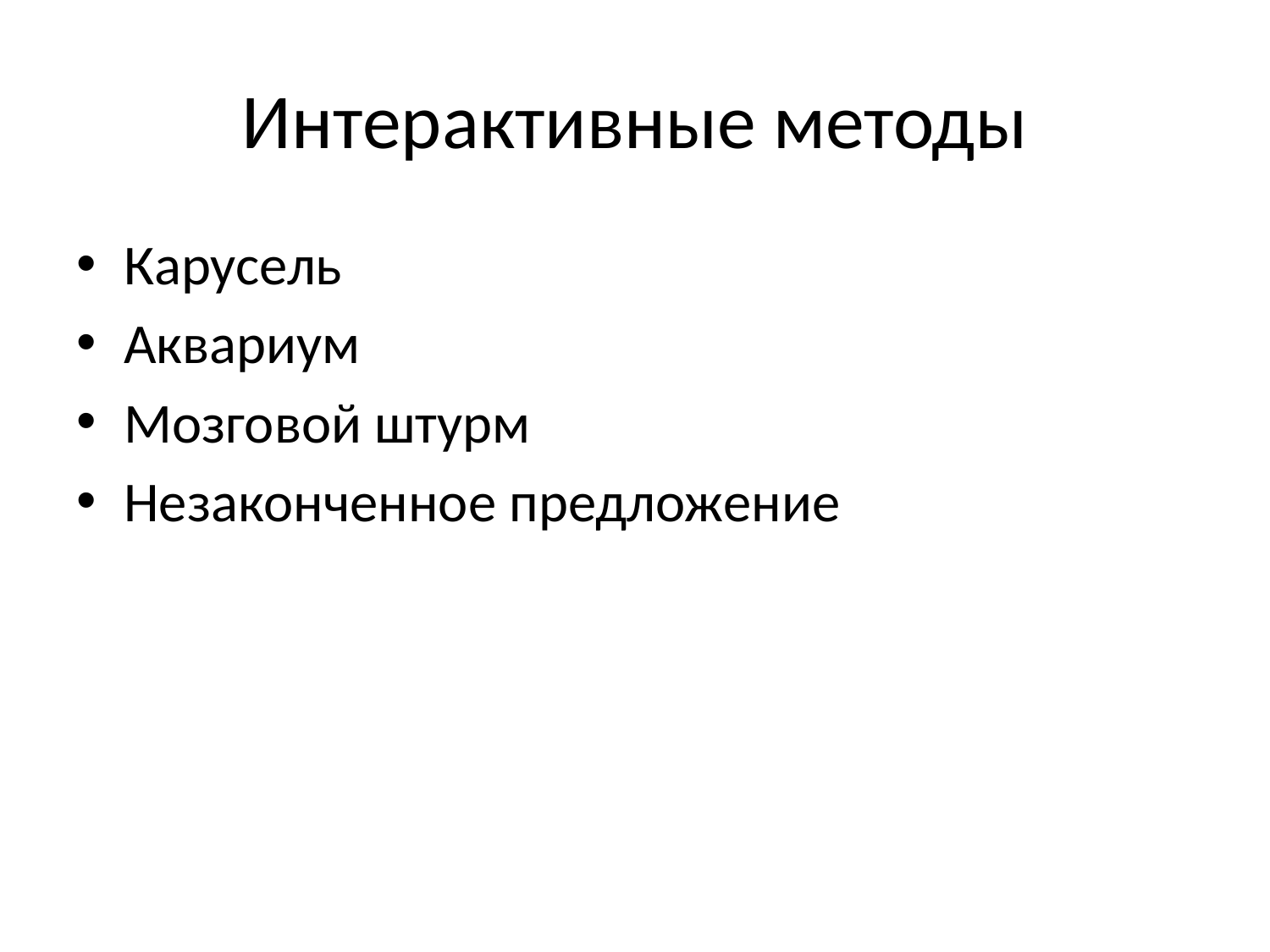

# Интерактивные методы
Карусель
Аквариум
Мозговой штурм
Незаконченное предложение